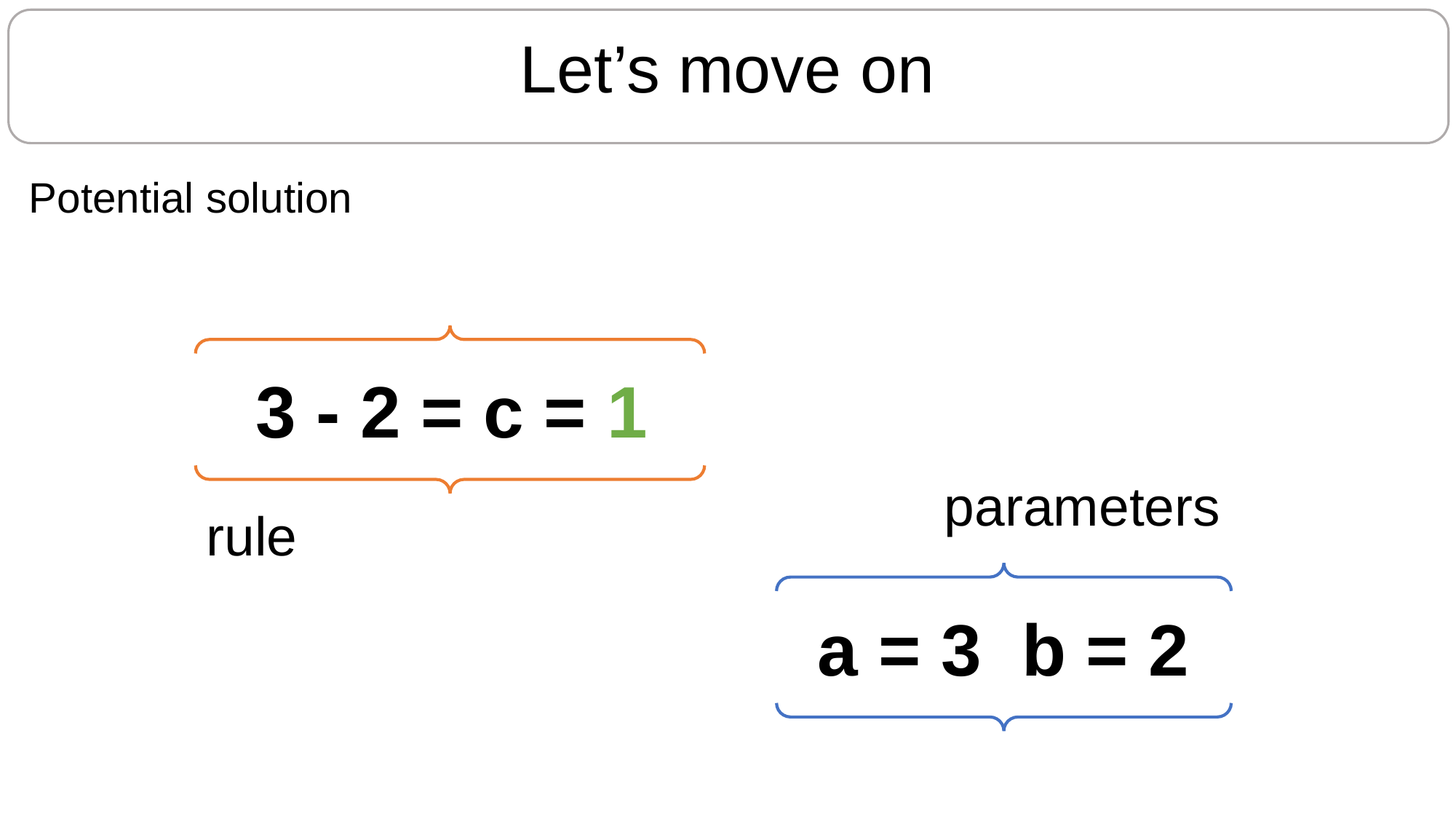

# Let’s move on

Potential solution
3 - 2 = c = 1

parameters
rule
a = 3  b = 2